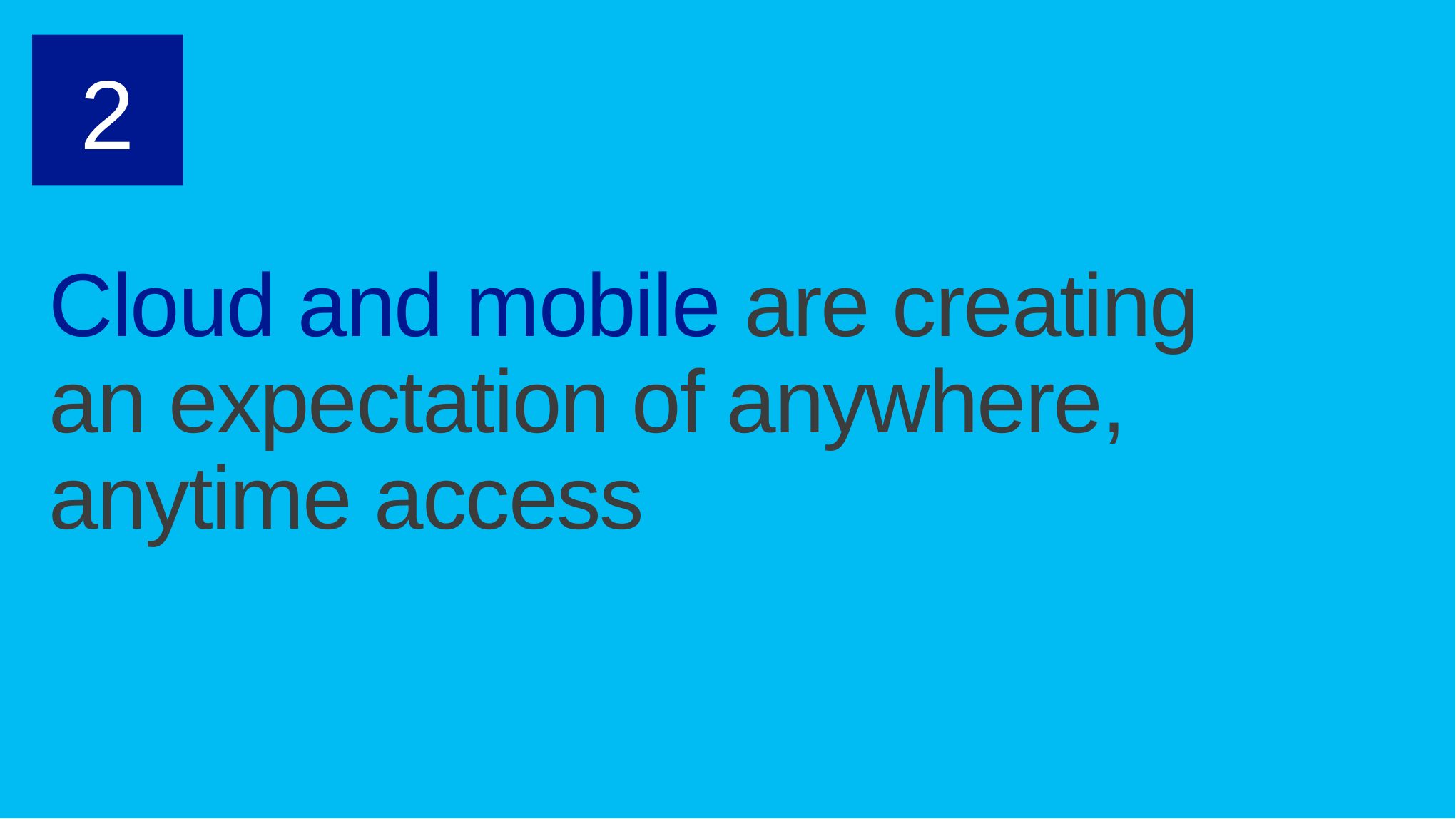

2
# Cloud and mobile are creating an expectation of anywhere, anytime access